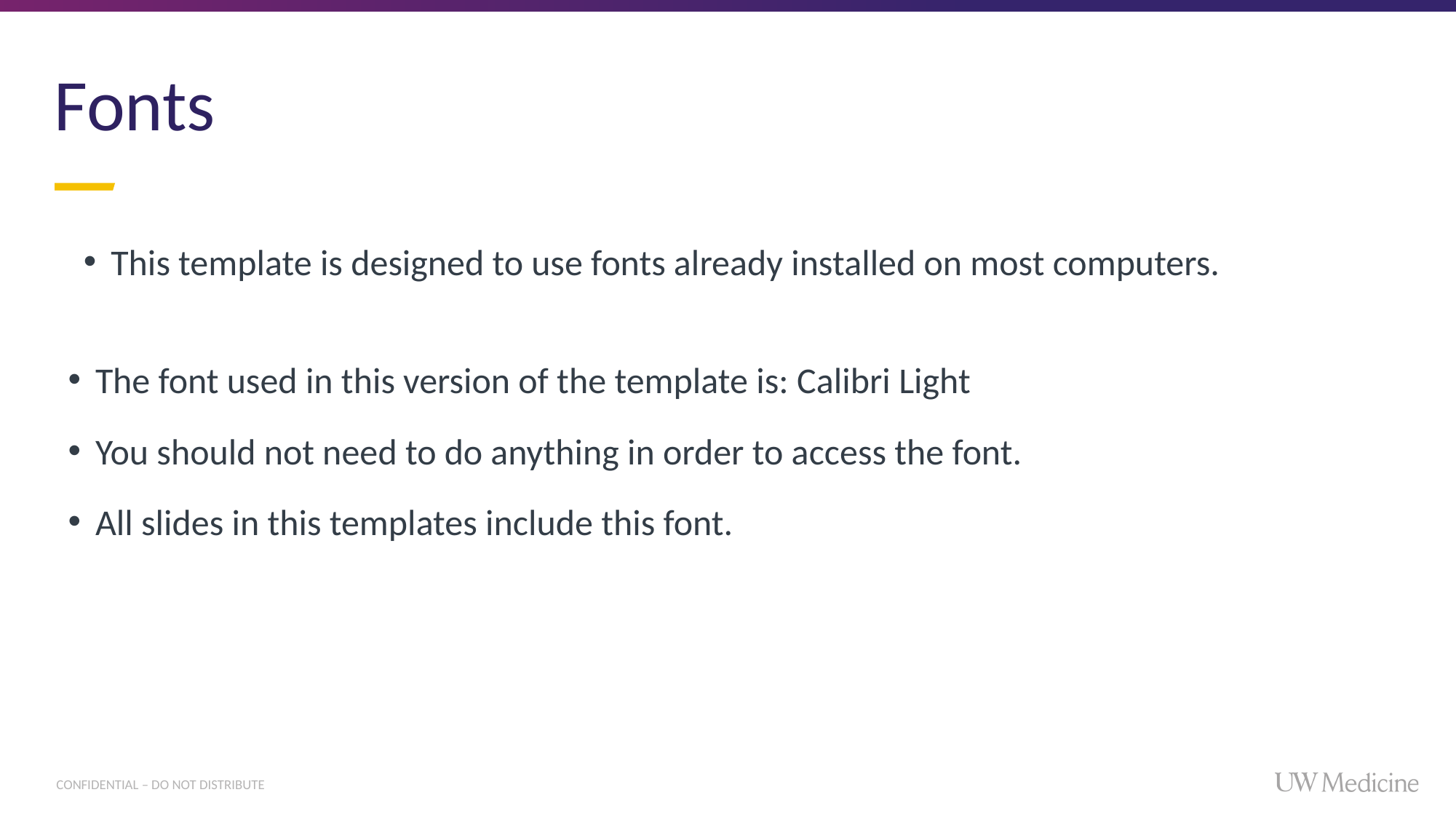

# Fonts
This template is designed to use fonts already installed on most computers.

The font used in this version of the template is: Calibri Light
You should not need to do anything in order to access the font.
All slides in this templates include this font.

CONFIDENTIAL – DO NOT DISTRIBUTE